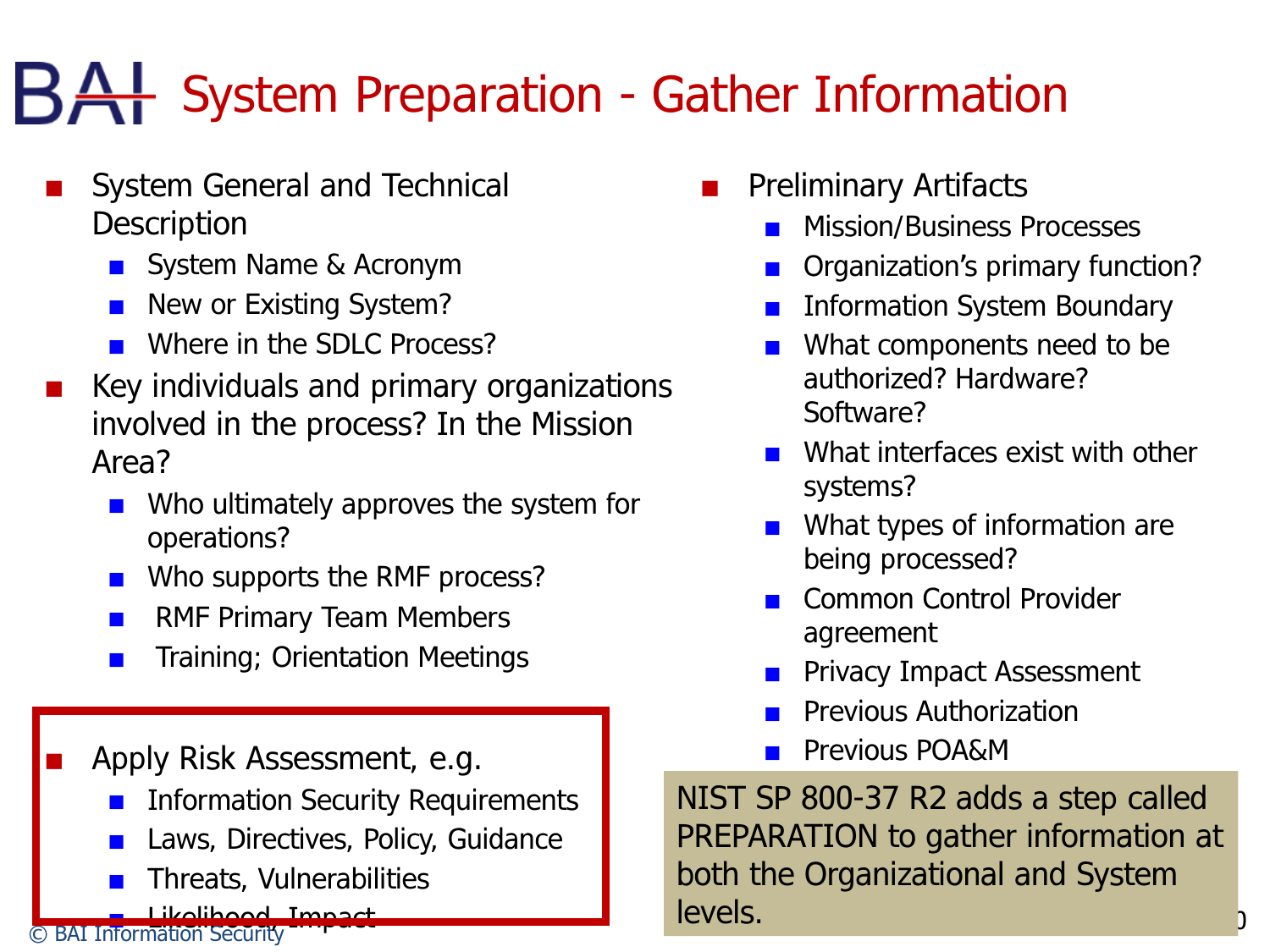

# System Preparation - Gather Information
20
System General and Technical Description
System Name & Acronym
New or Existing System?
Where in the SDLC Process?
Key individuals and primary organizations involved in the process? In the Mission Area?
Who ultimately approves the system for operations?
Who supports the RMF process?
RMF Primary Team Members
Training; Orientation Meetings

Apply Risk Assessment, e.g.
Information Security Requirements
Laws, Directives, Policy, Guidance
Threats, Vulnerabilities
Likelihood, Impact

Preliminary Artifacts
Mission/Business Processes
Organization’s primary function?
Information System Boundary
What components need to be authorized? Hardware? Software?
What interfaces exist with other systems?
What types of information are being processed?
Common Control Provider agreement
Privacy Impact Assessment
Previous Authorization
Previous POA&M

NIST SP 800-37 R2 adds a step called PREPARATION to gather information at both the Organizational and System levels.